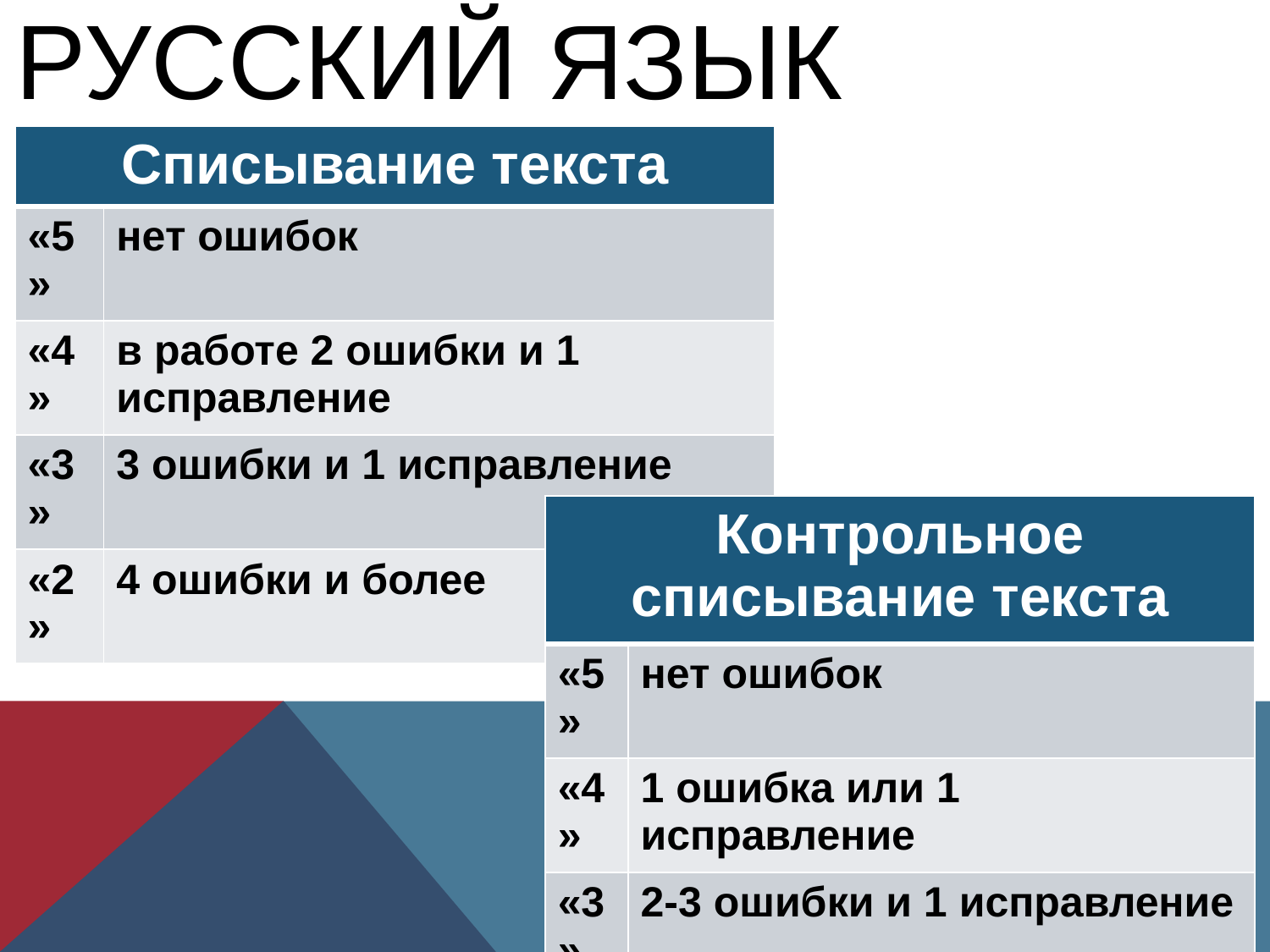

# Русский язык
| Списывание текста |  |
| --- | --- |
| «5» | нет ошибок |
| «4» | в работе 2 ошибки и 1 исправление |
| «3» | 3 ошибки и 1 исправление |
| «2» | 4 ошибки и более |
| Контрольное списывание текста |  |
| --- | --- |
| «5» | нет ошибок |
| «4» | 1 ошибка или 1 исправление |
| «3» | 2-3 ошибки и 1 исправление |
| «2» | 4 ошибки и более |